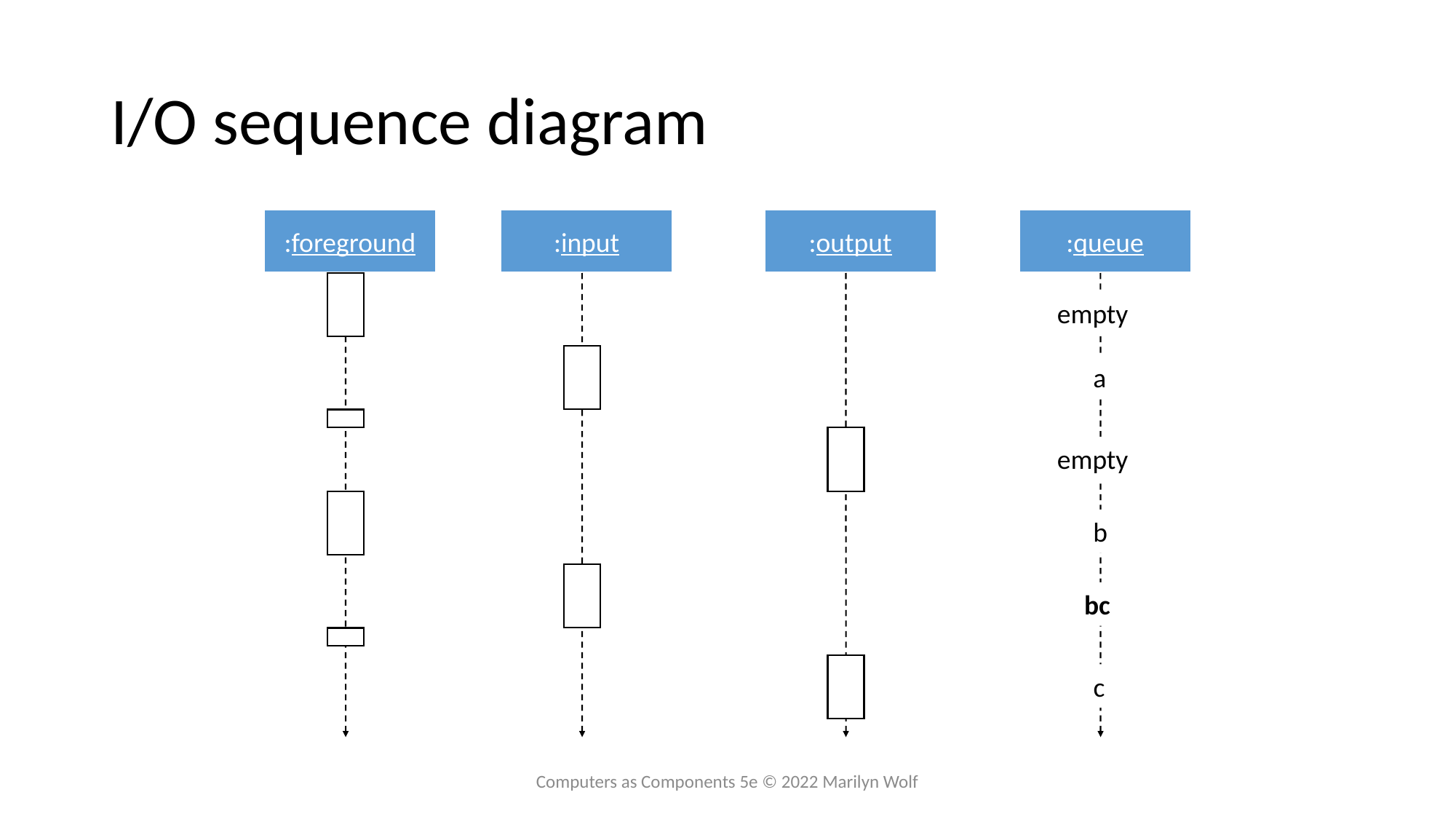

# I/O sequence diagram
:foreground
:input
:output
:queue

empty

a

empty

b

bc

c
Computers as Components 5e © 2022 Marilyn Wolf